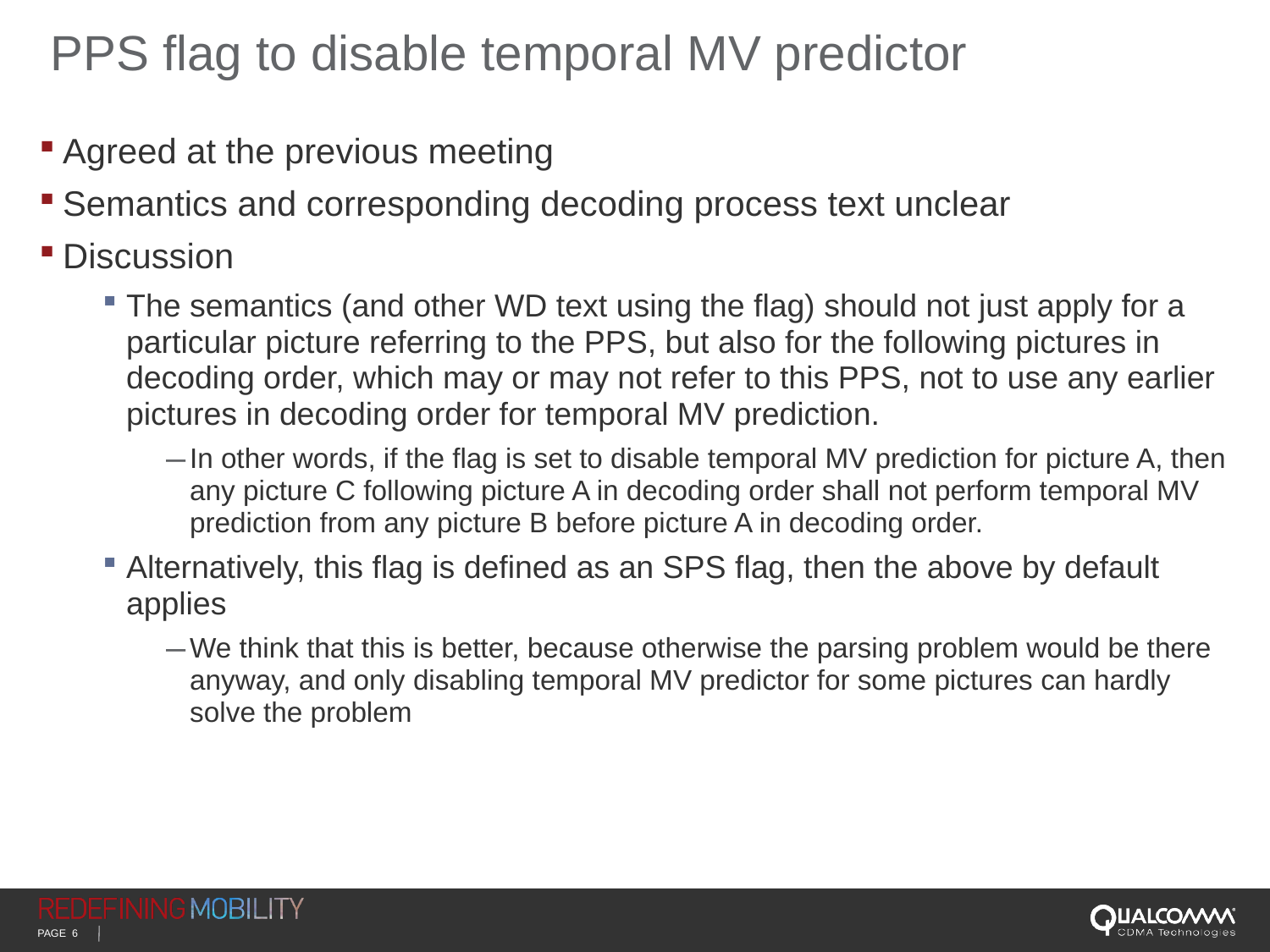

# PPS flag to disable temporal MV predictor
Agreed at the previous meeting
Semantics and corresponding decoding process text unclear
Discussion
The semantics (and other WD text using the flag) should not just apply for a particular picture referring to the PPS, but also for the following pictures in decoding order, which may or may not refer to this PPS, not to use any earlier pictures in decoding order for temporal MV prediction.
In other words, if the flag is set to disable temporal MV prediction for picture A, then any picture C following picture A in decoding order shall not perform temporal MV prediction from any picture B before picture A in decoding order.
Alternatively, this flag is defined as an SPS flag, then the above by default applies
We think that this is better, because otherwise the parsing problem would be there anyway, and only disabling temporal MV predictor for some pictures can hardly solve the problem